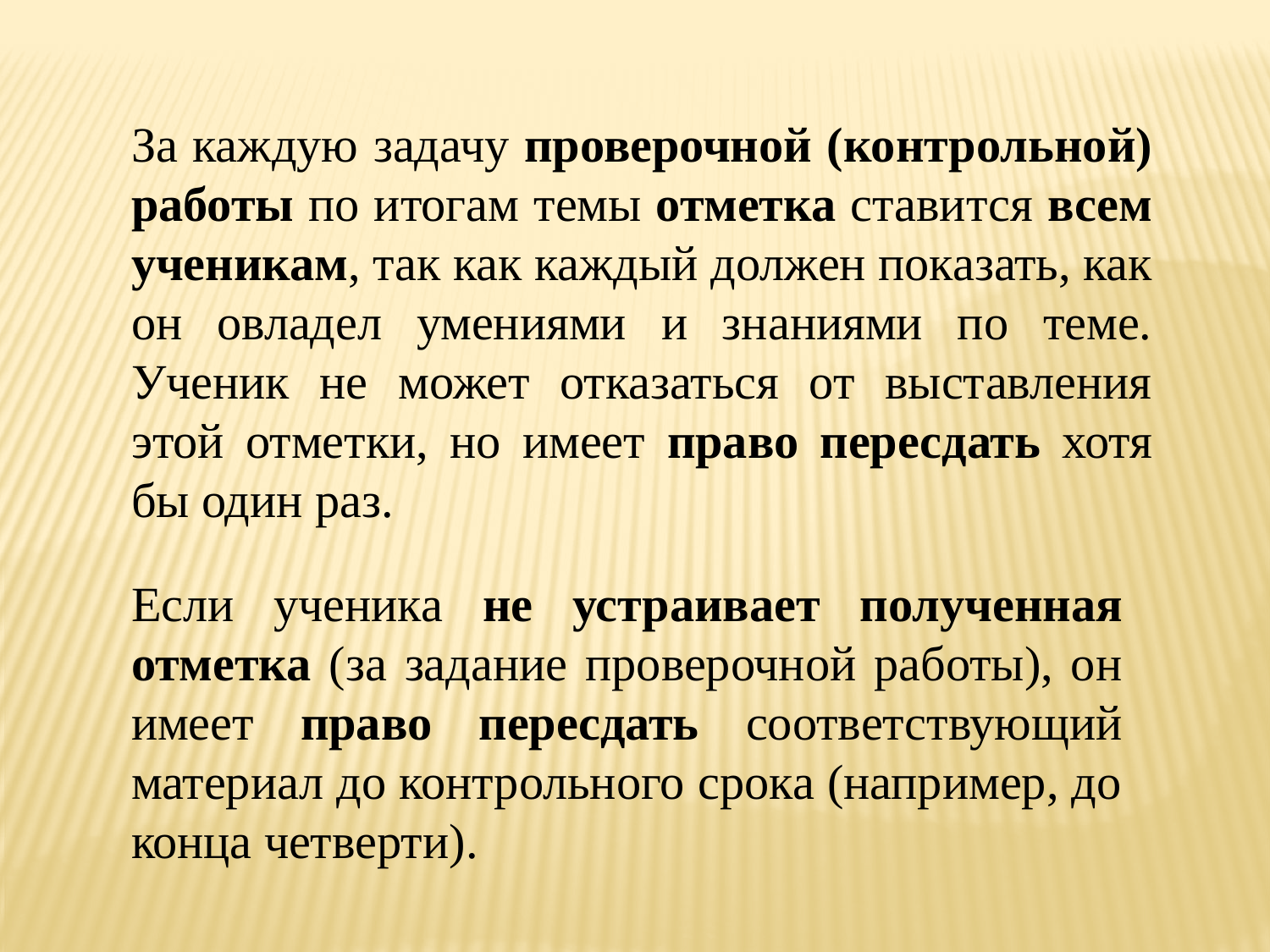

За каждую задачу проверочной (контрольной) работы по итогам темы отметка ставится всем ученикам, так как каждый должен показать, как он овладел умениями и знаниями по теме. Ученик не может отказаться от выставления этой отметки, но имеет право пересдать хотя бы один раз.
Если ученика не устраивает полученная отметка (за задание проверочной работы), он имеет право пересдать соответствующий материал до контрольного срока (например, до конца четверти).